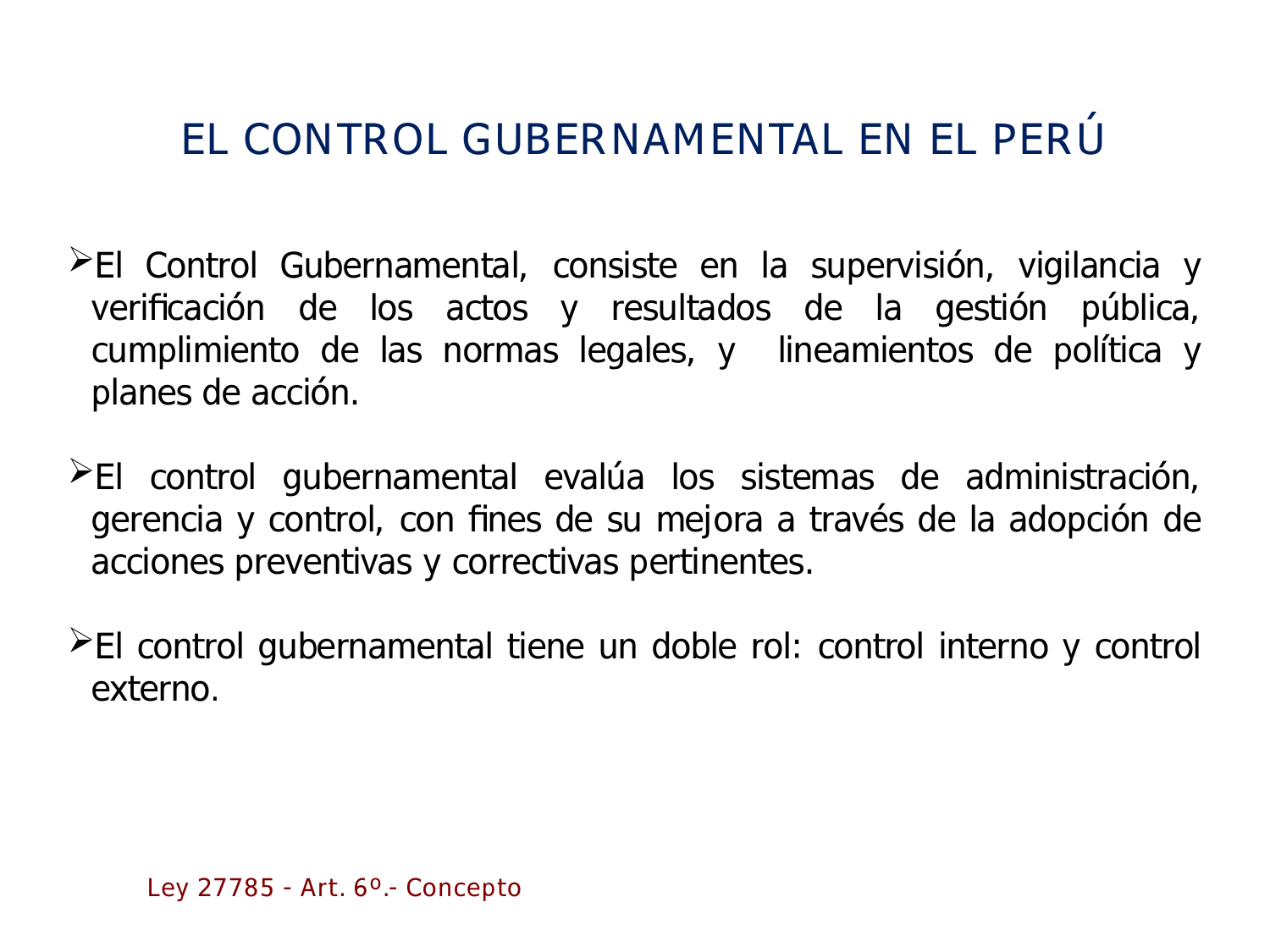

EL CONTROL GUBERNAMENTAL EN EL PERÚ
El Control Gubernamental, consiste en la supervisión, vigilancia y verificación de los actos y resultados de la gestión pública, cumplimiento de las normas legales, y  lineamientos de política y planes de acción.

El control gubernamental evalúa los sistemas de administración, gerencia y control, con fines de su mejora a través de la adopción de acciones preventivas y correctivas pertinentes.

El control gubernamental tiene un doble rol: control interno y control externo.
Ley 27785 - Art. 6º.- Concepto